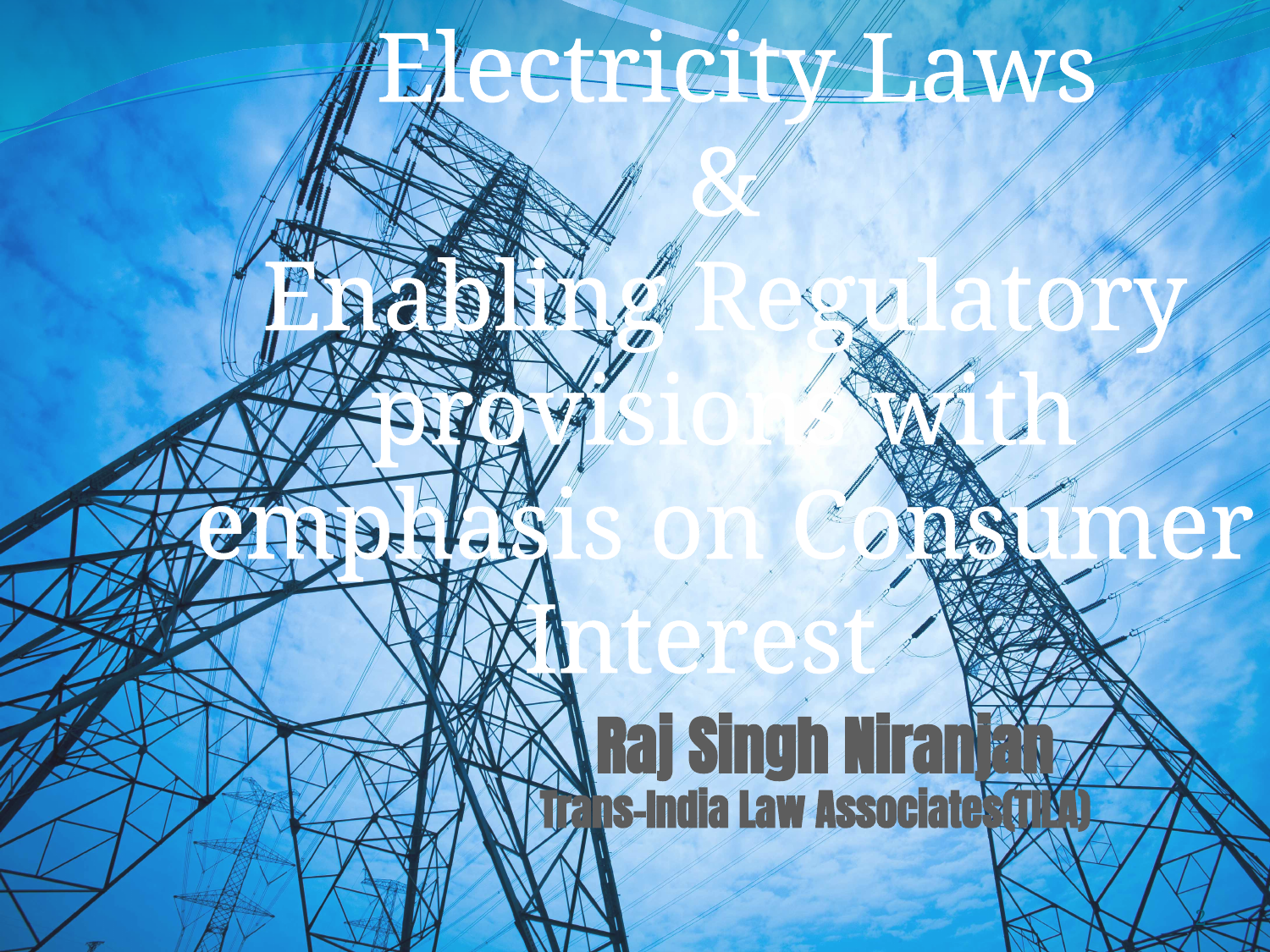

Electricity Laws
&
Enabling Regulatory provisions with emphasis on Consumer Interest

Raj Singh Niranjan
Trans-India Law Associates(TILA)
2